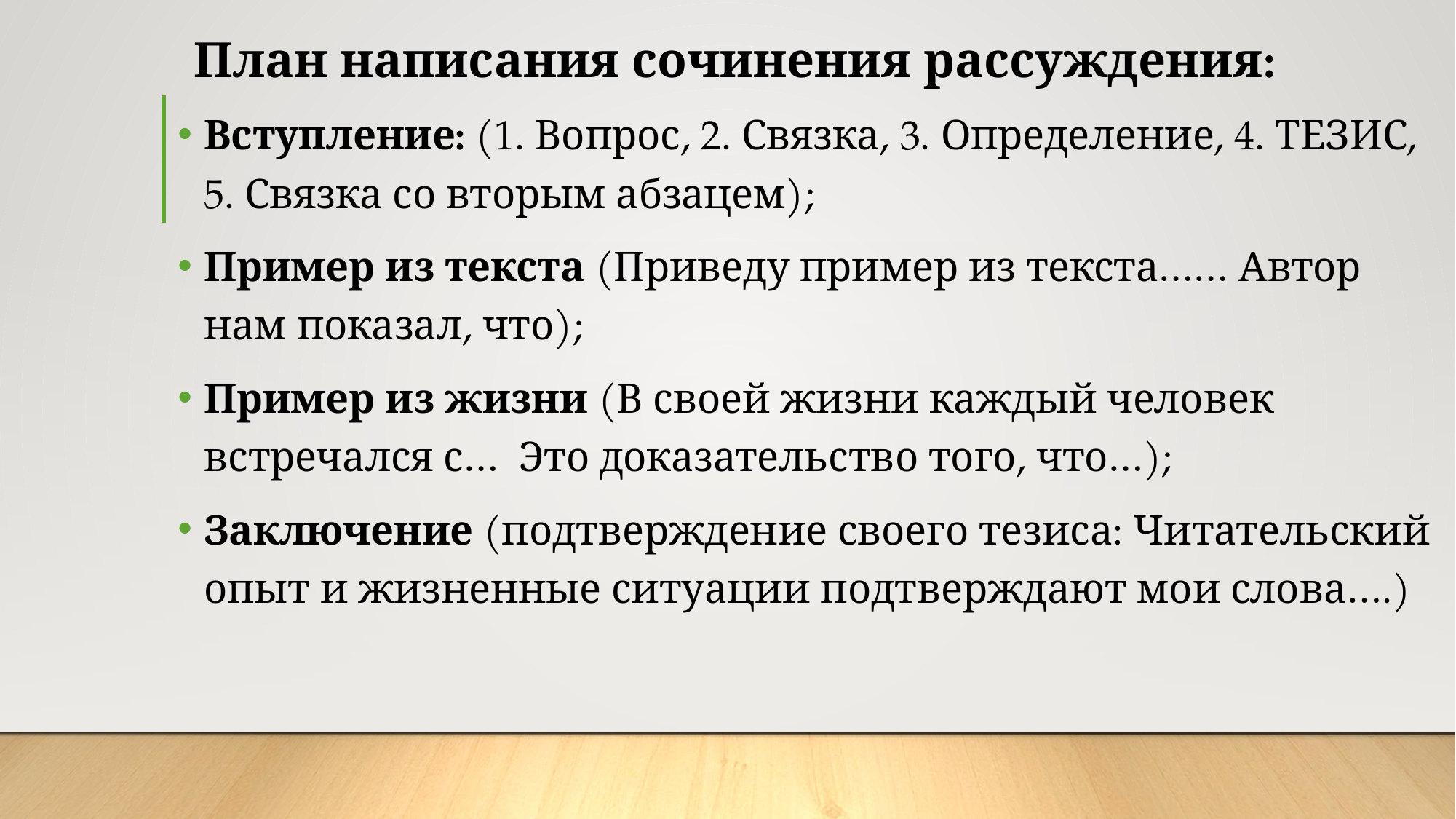

# План написания сочинения рассуждения:
Вступление: (1. Вопрос, 2. Связка, 3. Определение, 4. ТЕЗИС, 5. Связка со вторым абзацем);
Пример из текста (Приведу пример из текста…… Автор нам показал, что);
Пример из жизни (В своей жизни каждый человек встречался с…  Это доказательство того, что…);
Заключение (подтверждение своего тезиса: Читательский опыт и жизненные ситуации подтверждают мои слова….)